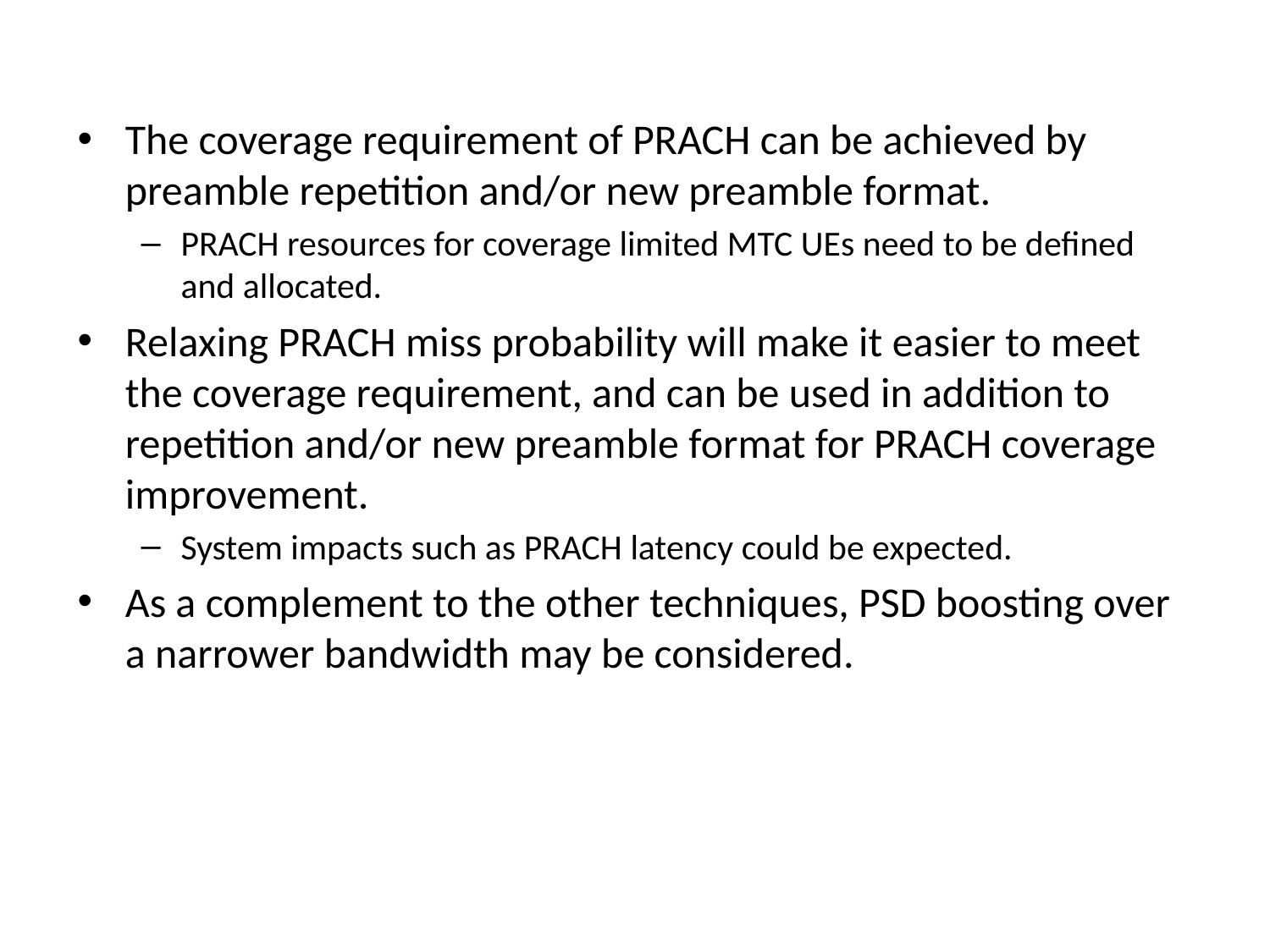

The coverage requirement of PRACH can be achieved by preamble repetition and/or new preamble format.
PRACH resources for coverage limited MTC UEs need to be defined and allocated.
Relaxing PRACH miss probability will make it easier to meet the coverage requirement, and can be used in addition to repetition and/or new preamble format for PRACH coverage improvement.
System impacts such as PRACH latency could be expected.
As a complement to the other techniques, PSD boosting over a narrower bandwidth may be considered.